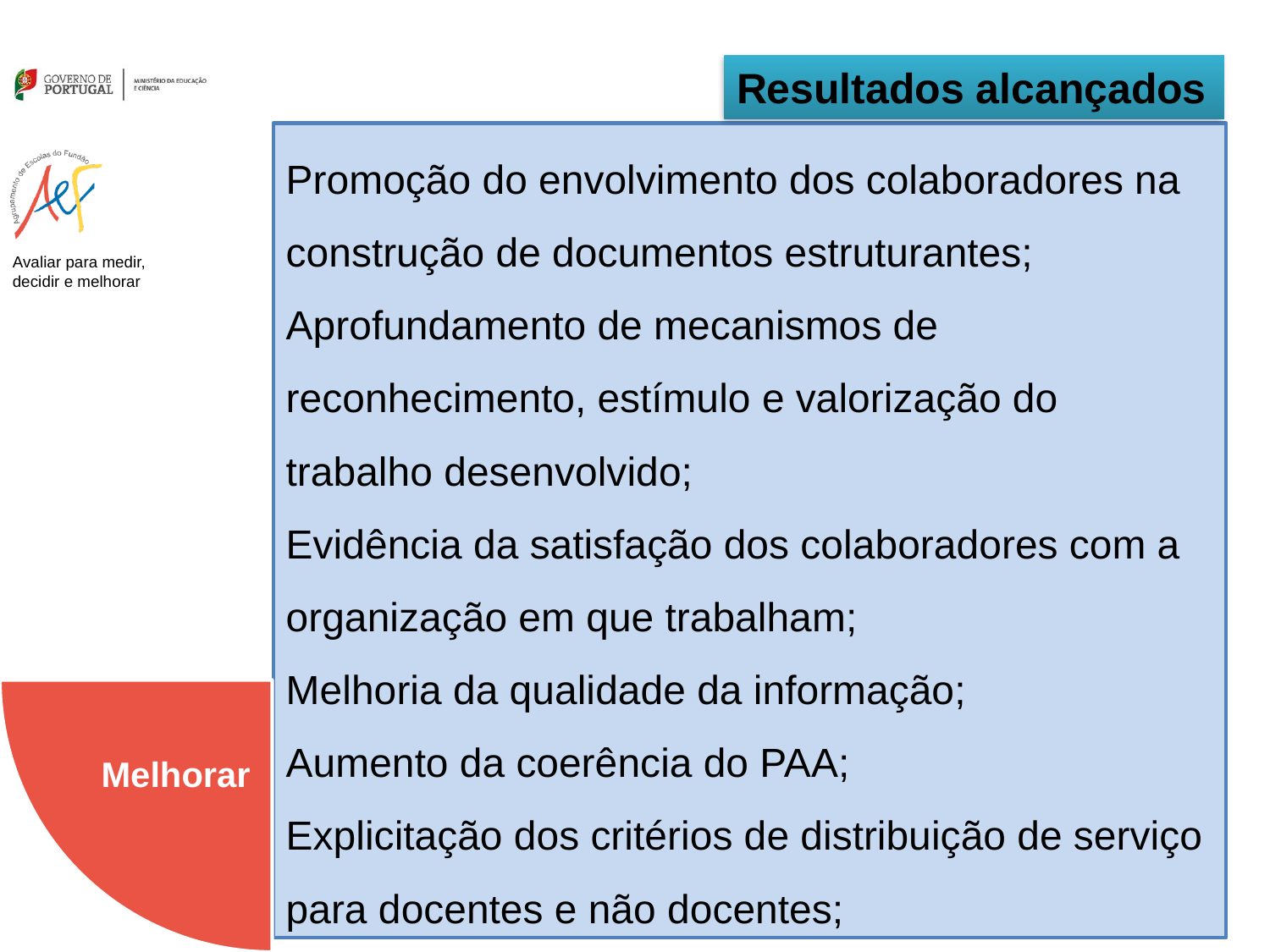

Resultados alcançados
Promoção do envolvimento dos colaboradores na construção de documentos estruturantes; Aprofundamento de mecanismos de reconhecimento, estímulo e valorização do trabalho desenvolvido;
Evidência da satisfação dos colaboradores com a organização em que trabalham;
Melhoria da qualidade da informação;
Aumento da coerência do PAA;
Explicitação dos critérios de distribuição de serviço para docentes e não docentes;

Melhorar